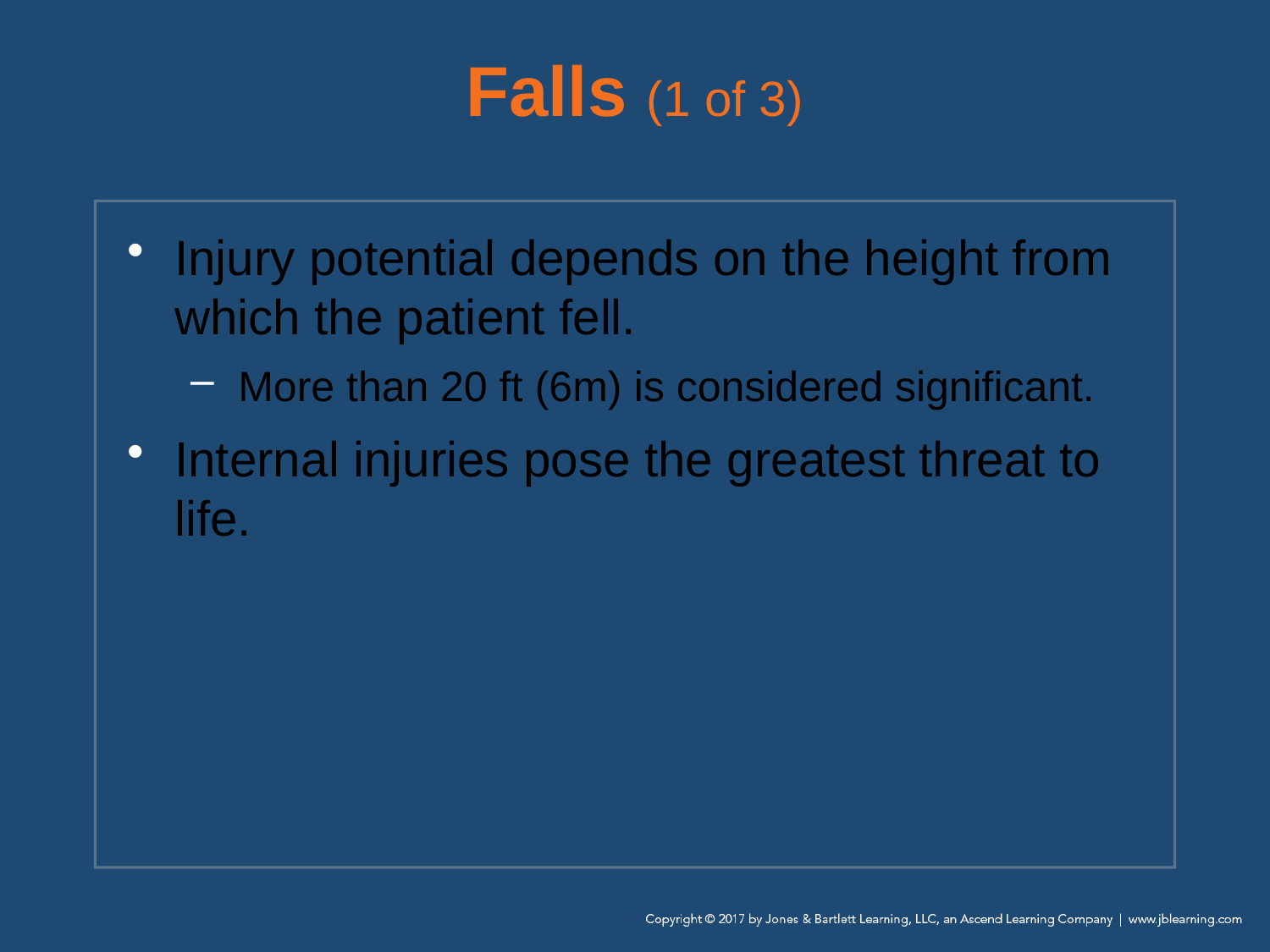

# Falls (1 of 3)
Injury potential depends on the height from which the patient fell.
More than 20 ft (6m) is considered significant.
Internal injuries pose the greatest threat to life.